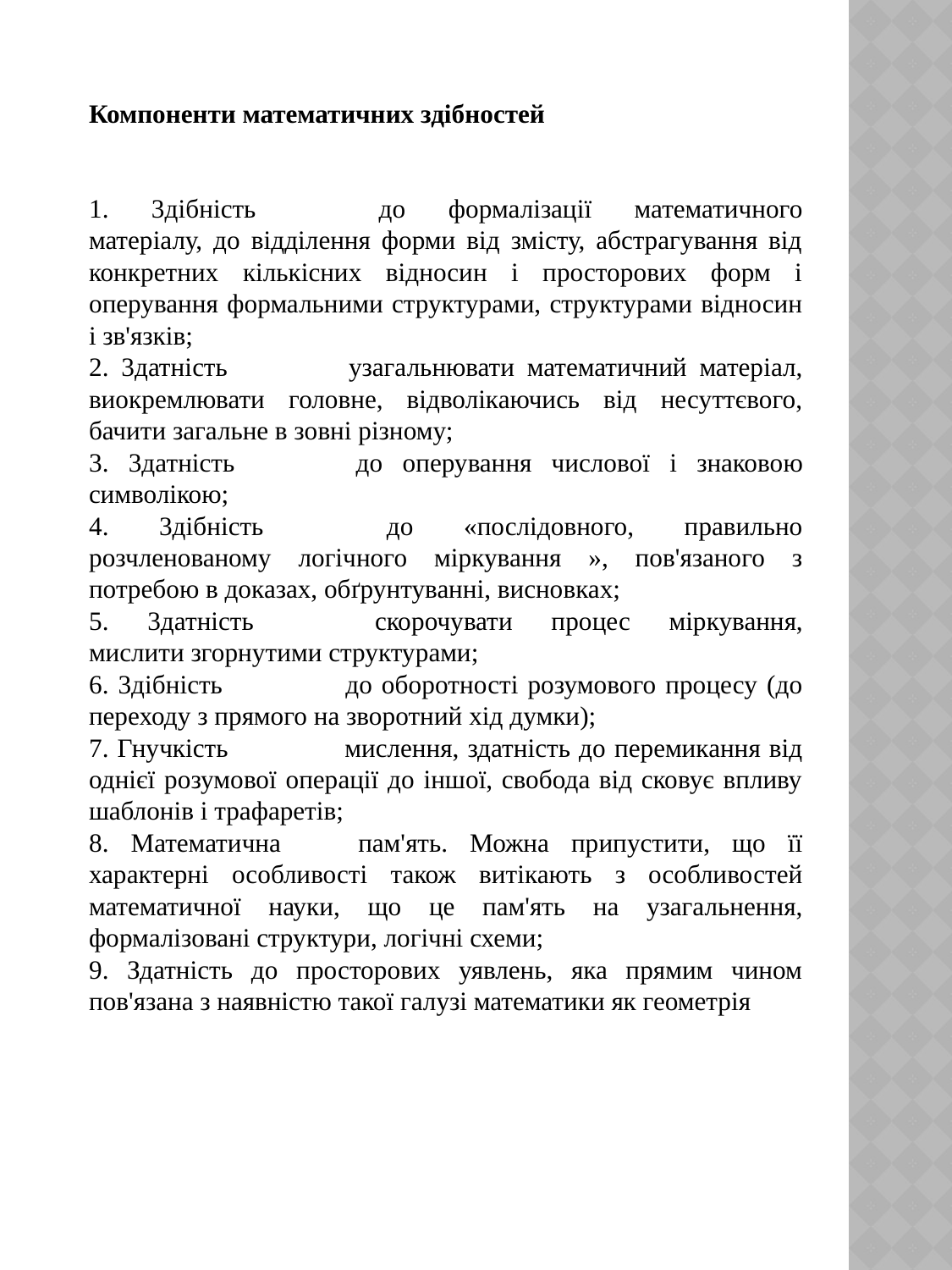

Компоненти математичних здібностей

1. 3дібність	до формалізації математичного матеріалу, до відділення форми від змісту, абстрагування від конкретних кількісних відносин і просторових форм і оперування формальними структурами, структурами відносин і зв'язків;
2. 3датність	узагальнювати математичний матеріал, виокремлювати головне, відволікаючись від несуттєвого, бачити загальне в зовні різному;
3. 3датність	до оперування числової і знаковою символікою;
4. 3дібність	до «послідовного, правильно розчленованому логічного міркування », пов'язаного з потребою в доказах, обґрунтуванні, висновках;
5. 3датність	скорочувати процес міркування, мислити згорнутими структурами;
6. 3дібність	до оборотності розумового процесу (до переходу з прямого на зворотний хід думки);
7. Гнучкість	мислення, здатність до перемикання від однієї розумової операції до іншої, свобода від сковує впливу шаблонів і трафаретів;
8. Математична	пам'ять. Можна припустити, що її характерні особливості також витікають з особливостей математичної науки, що це пам'ять на узагальнення, формалізовані структури, логічні схеми;
9. Здатність до просторових уявлень, яка прямим чином пов'язана з наявністю такої галузі математики як геометрія